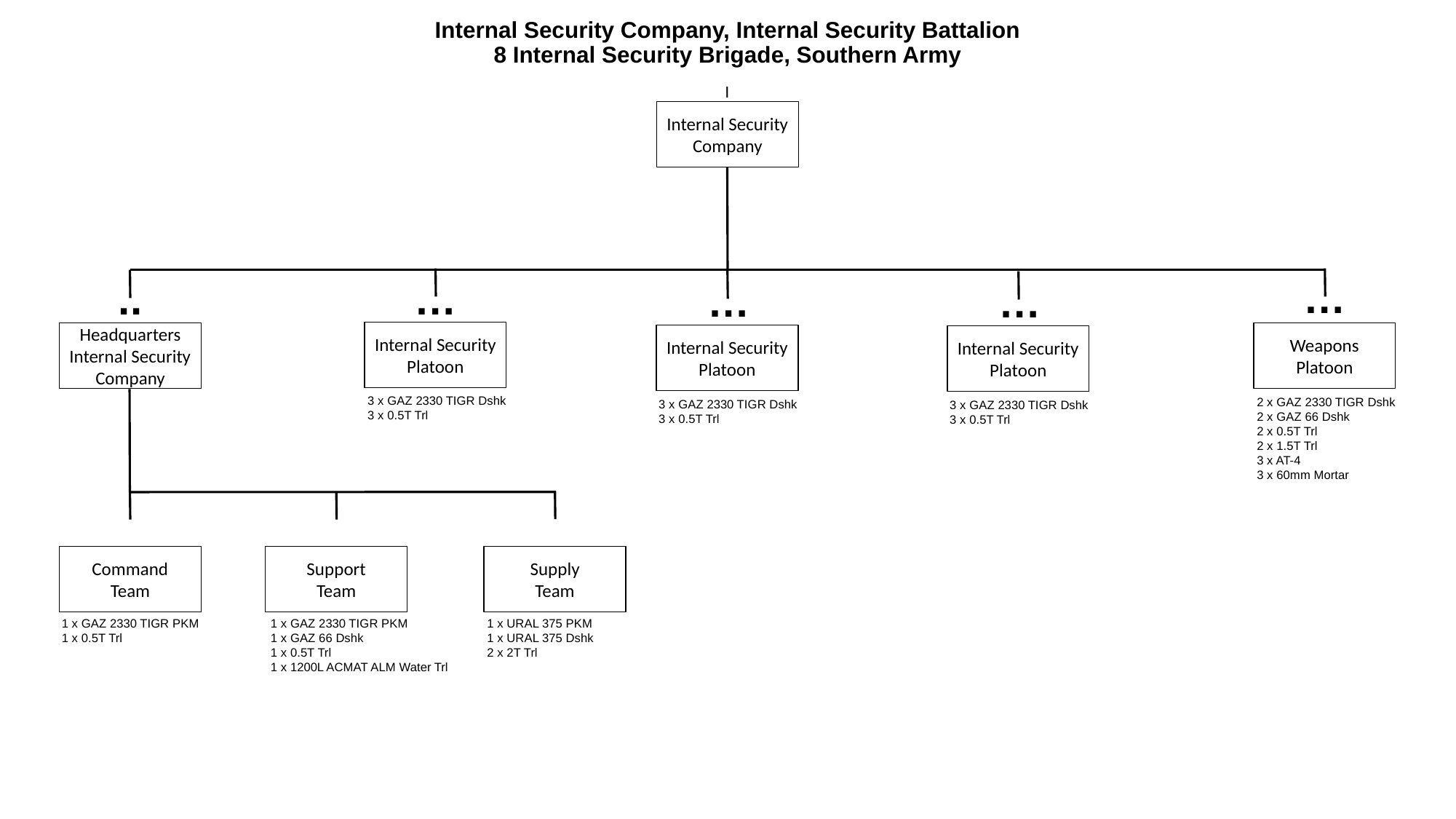

# Internal Security Company, Internal Security Battalion 8 Internal Security Brigade, Southern Army
I
Internal Security Company
…
..
…
…
…
Internal Security Platoon
Headquarters Internal Security Company
Weapons
Platoon
Internal Security Platoon
Internal Security Platoon
3 x GAZ 2330 TIGR Dshk
3 x 0.5T Trl
2 x GAZ 2330 TIGR Dshk
2 x GAZ 66 Dshk
2 x 0.5T Trl
2 x 1.5T Trl
3 x AT-4
3 x 60mm Mortar
3 x GAZ 2330 TIGR Dshk
3 x 0.5T Trl
3 x GAZ 2330 TIGR Dshk
3 x 0.5T Trl
Command
Team
Support
Team
Supply
Team
1 x GAZ 2330 TIGR PKM
1 x 0.5T Trl
1 x GAZ 2330 TIGR PKM
1 x GAZ 66 Dshk
1 x 0.5T Trl
1 x 1200L ACMAT ALM Water Trl
1 x URAL 375 PKM
1 x URAL 375 Dshk
2 x 2T Trl